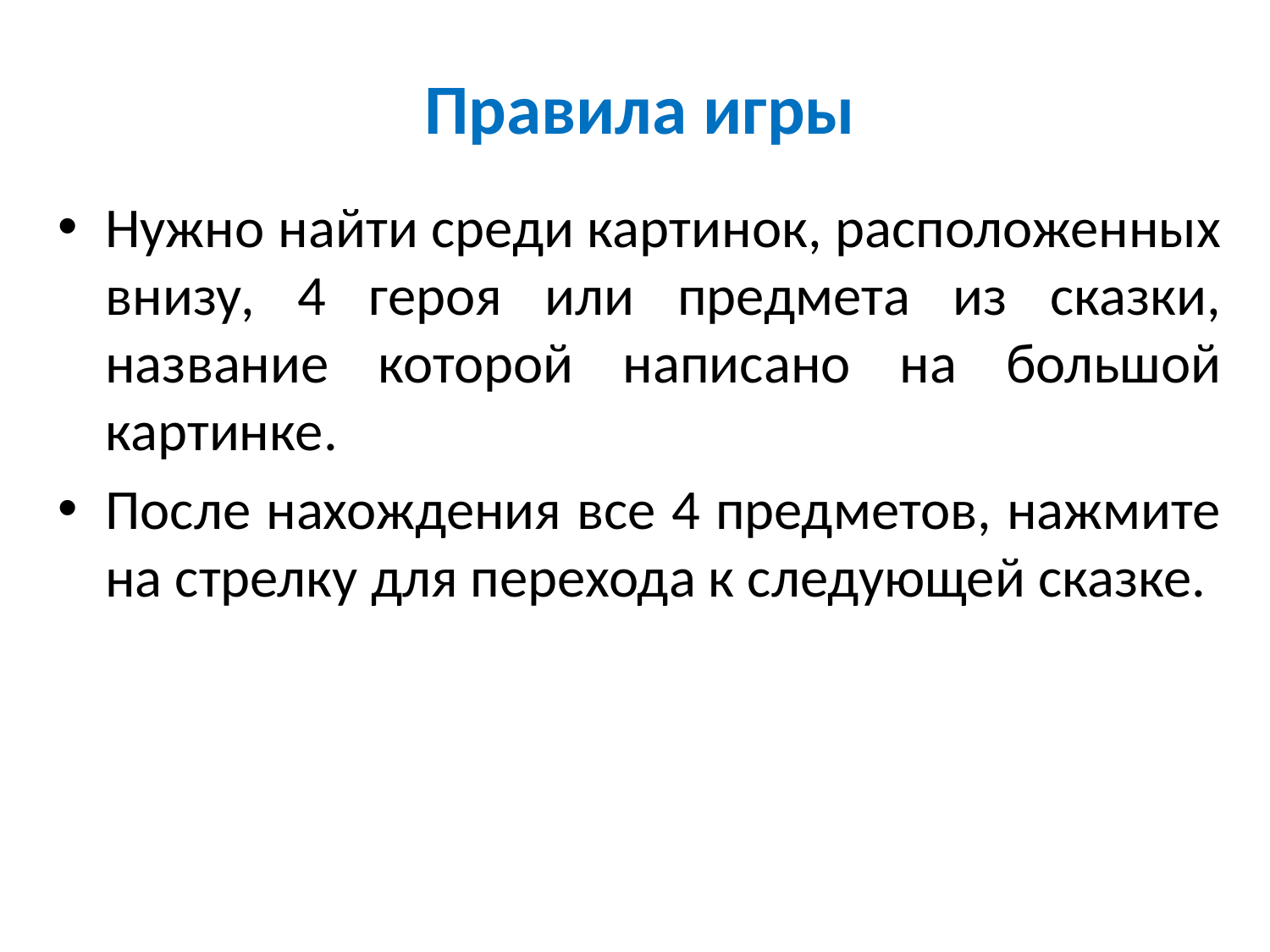

# Правила игры
Нужно найти среди картинок, расположенных внизу, 4 героя или предмета из сказки, название которой написано на большой картинке.
После нахождения все 4 предметов, нажмите на стрелку для перехода к следующей сказке.